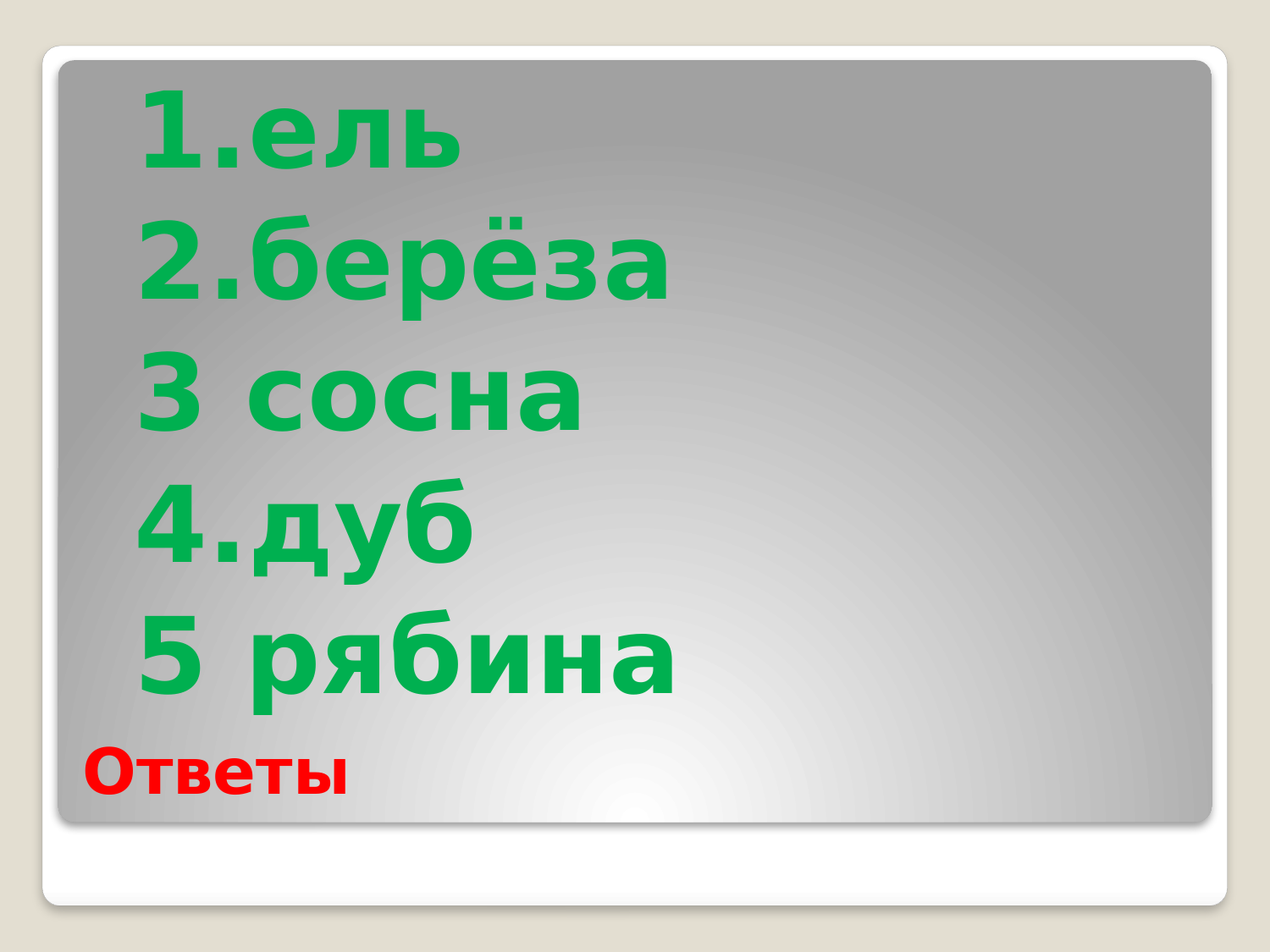

1.ель
2.берёза
3 сосна
4.дуб
5 рябина
# Ответы